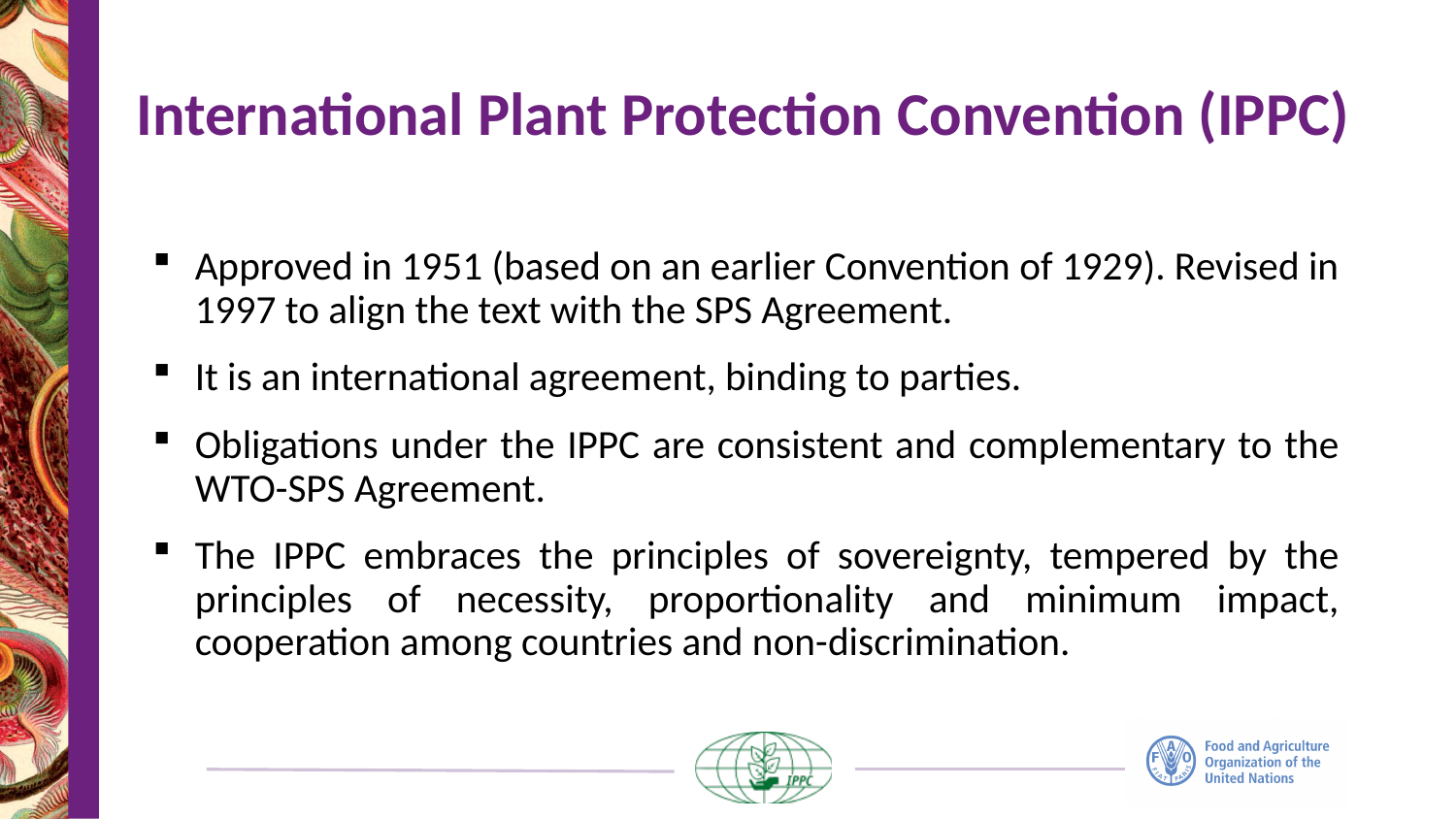

# International Plant Protection Convention (IPPC)
Approved in 1951 (based on an earlier Convention of 1929). Revised in 1997 to align the text with the SPS Agreement.
It is an international agreement, binding to parties.
Obligations under the IPPC are consistent and complementary to the WTO-SPS Agreement.
The IPPC embraces the principles of sovereignty, tempered by the principles of necessity, proportionality and minimum impact, cooperation among countries and non-discrimination.